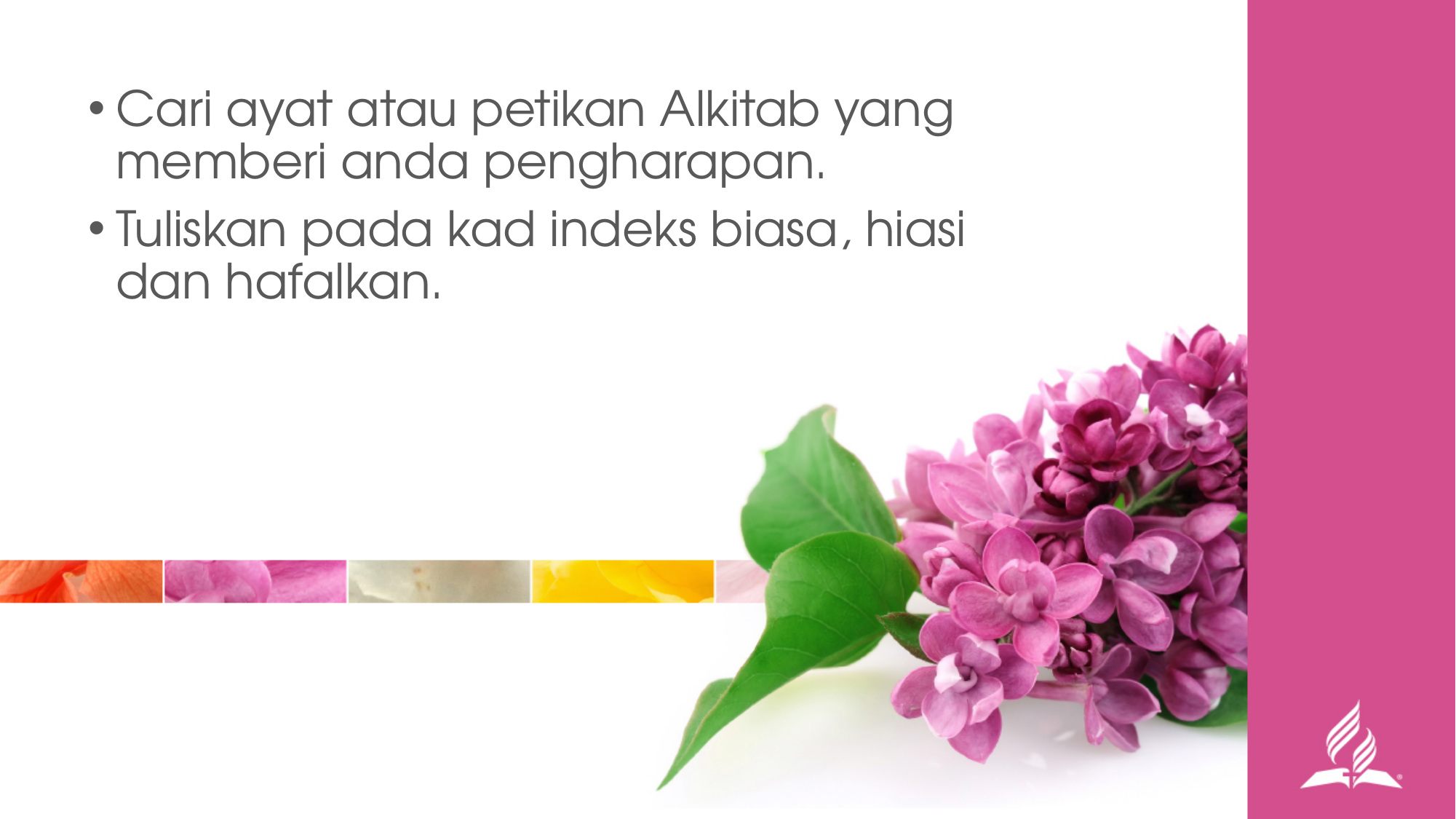

Cari ayat atau petikan Alkitab yang memberi anda pengharapan.
Tuliskan pada kad indeks biasa, hiasi dan hafalkan.